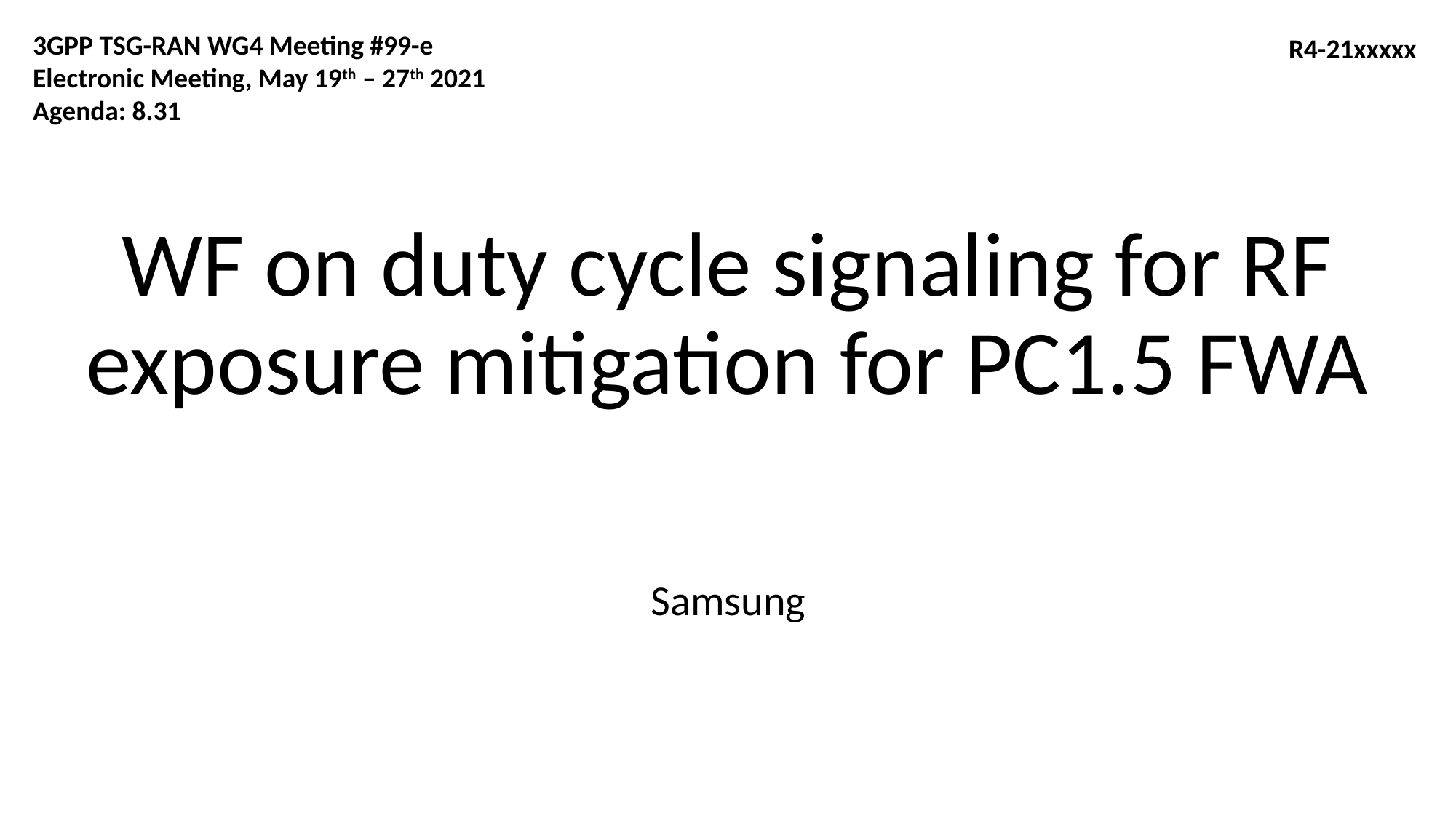

3GPP TSG-RAN WG4 Meeting #99-e
Electronic Meeting, May 19th – 27th 2021
Agenda: 8.31
R4-21xxxxx
# WF on duty cycle signaling for RF exposure mitigation for PC1.5 FWA
Samsung